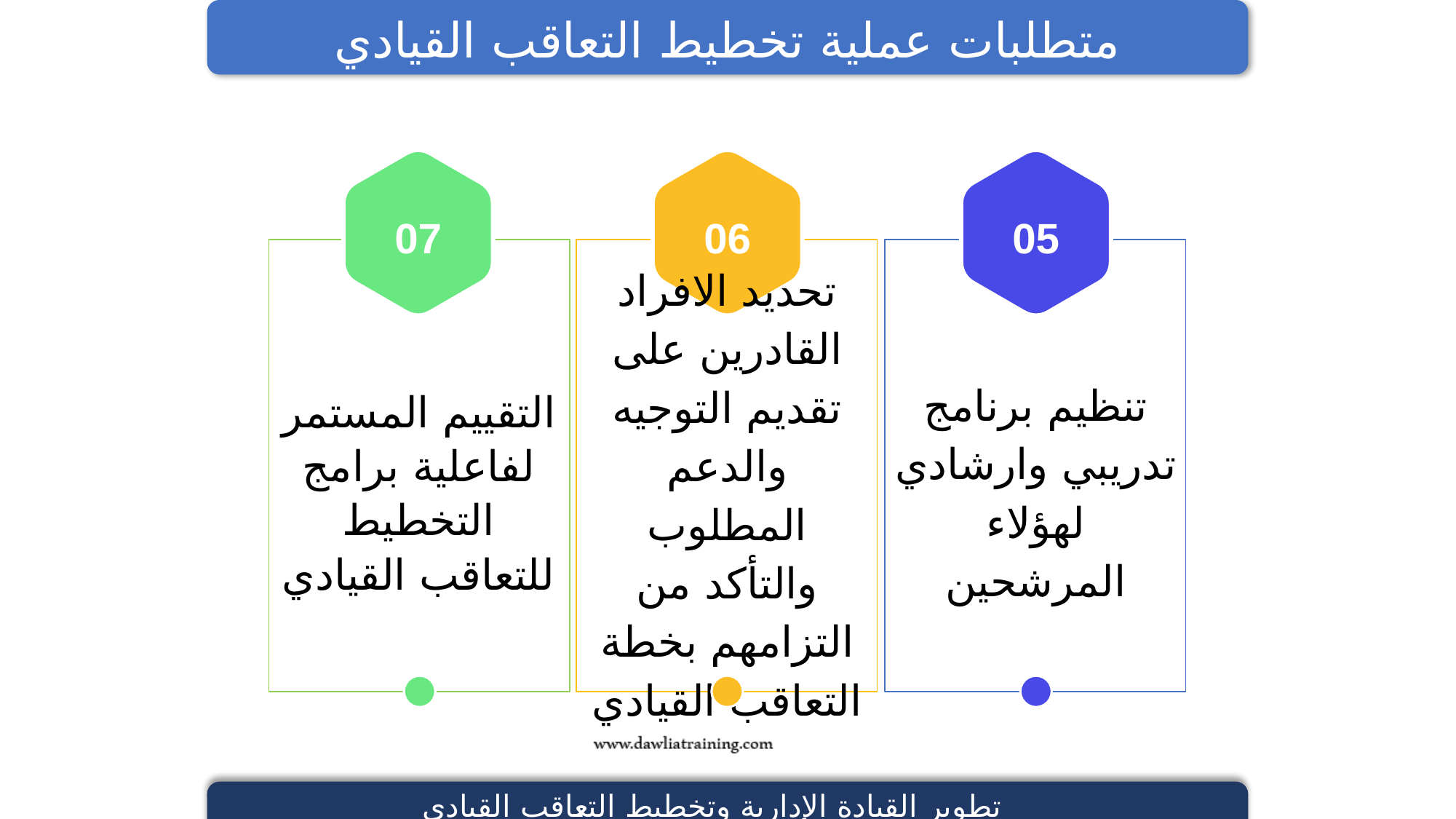

متطلبات عملية تخطيط التعاقب القيادي
07

التقييم المستمر لفاعلية برامج التخطيط للتعاقب القيادي

06

تحديد الافراد القادرين على تقديم التوجيه والدعم المطلوب والتأكد من التزامهم بخطة التعاقب القيادي

05

تنظيم برنامج تدريبي وارشادي لهؤلاء المرشحين

تطوير القيادة الإدارية وتخطيط التعاقب القيادي